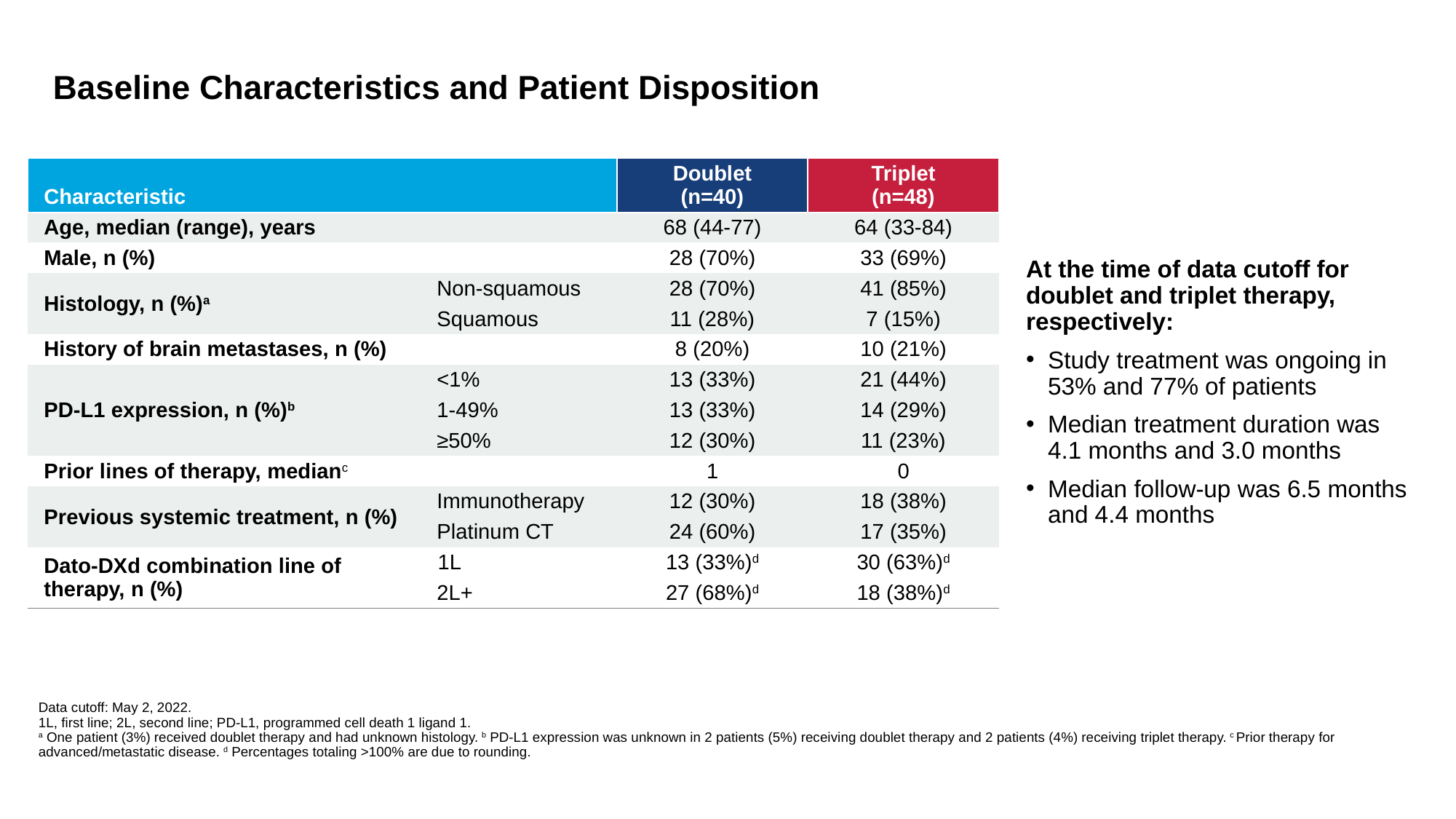

Baseline Characteristics and Patient Disposition
| Characteristic | Characteristic | Doublet (n=40) | Triplet (n=48) |
| --- | --- | --- | --- |
| Age, median (range), years | Age, median (range), years | 68 (44-77) | 64 (33-84) |
| Male, n (%) | Male, % | 28 (70%) | 33 (69%) |
| Histology, n (%)a | Non-squamous | 28 (70%) | 41 (85%) |
|  | Squamous | 11 (28%) | 7 (15%) |
| History of brain metastases, n (%) | History of brain metastases, % | 8 (20%) | 10 (21%) |
| PD-L1 expression, n (%)b | <1% | 13 (33%) | 21 (44%) |
|  | 1-49% | 13 (33%) | 14 (29%) |
|  | ≥50% | 12 (30%) | 11 (23%) |
| Prior lines of therapy, medianc |  | 1 | 0 |
| Previous systemic treatment, n (%) | Immunotherapy | 12 (30%) | 18 (38%) |
|  | Platinum CT | 24 (60%) | 17 (35%) |
| Dato-DXd combination line of therapy, n (%) | 1L | 13 (33%)d | 30 (63%)d |
|  | 2L+ | 27 (68%)d | 18 (38%)d |
At the time of data cutoff for doublet and triplet therapy, respectively:
Study treatment was ongoing in 53% and 77% of patients
Median treatment duration was 4.1 months and 3.0 months
Median follow-up was 6.5 months and 4.4 months
Data cutoff: May 2, 2022.
1L, first line; 2L, second line; PD-L1, programmed cell death 1 ligand 1.
a One patient (3%) received doublet therapy and had unknown histology. b PD-L1 expression was unknown in 2 patients (5%) receiving doublet therapy and 2 patients (4%) receiving triplet therapy. c Prior therapy for advanced/metastatic disease. d Percentages totaling >100% are due to rounding.